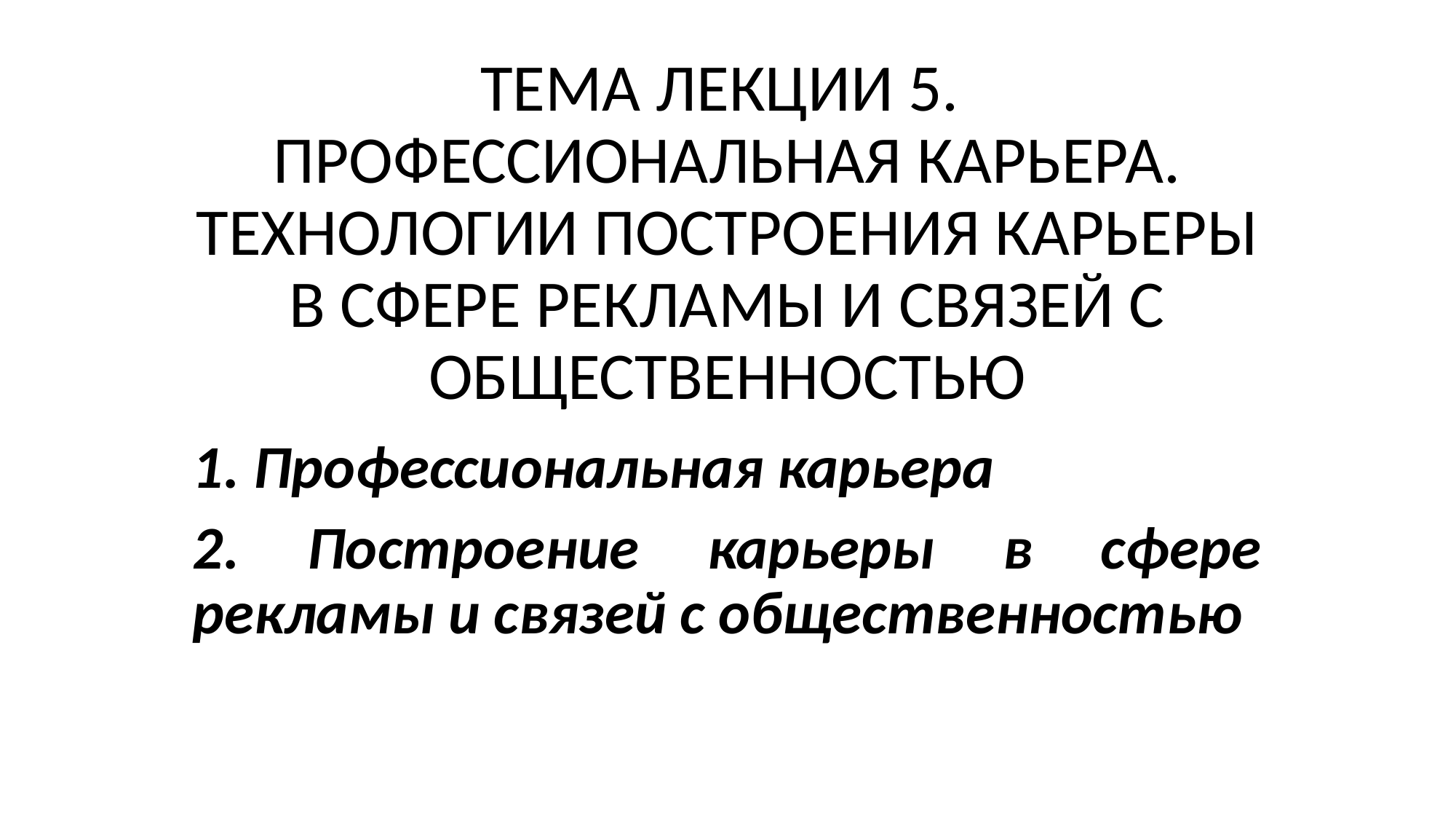

# ТЕМА ЛЕКЦИИ 5.  ПРОФЕССИОНАЛЬНАЯ КАРЬЕРА. ТЕХНОЛОГИИ ПОСТРОЕНИЯ КАРЬЕРЫ В СФЕРЕ РЕКЛАМЫ И СВЯЗЕЙ С ОБЩЕСТВЕННОСТЬЮ
1. Профессиональная карьера
2. Построение карьеры в сфере рекламы и связей с общественностью